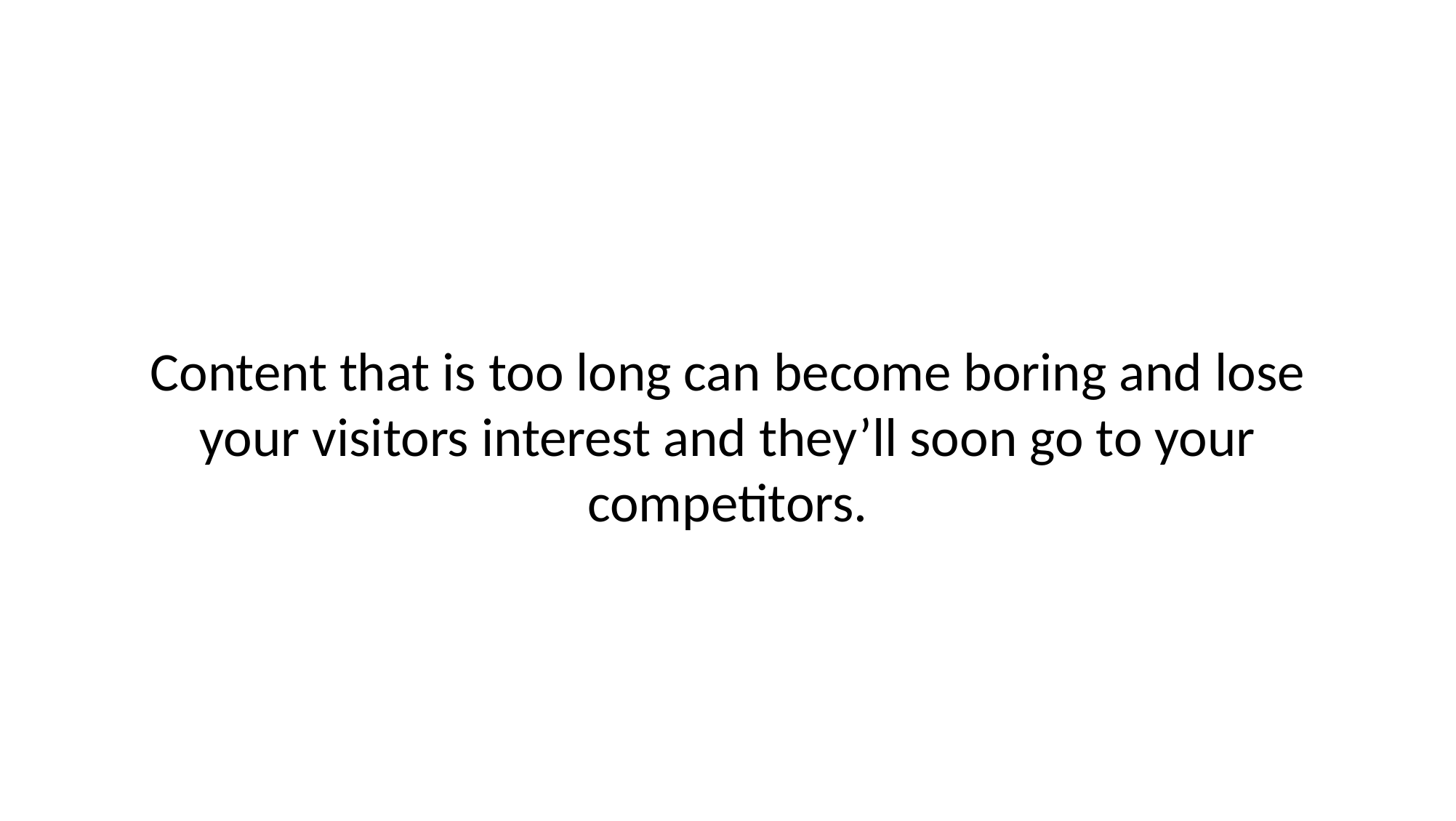

# Content that is too long can become boring and lose your visitors interest and they’ll soon go to your competitors.